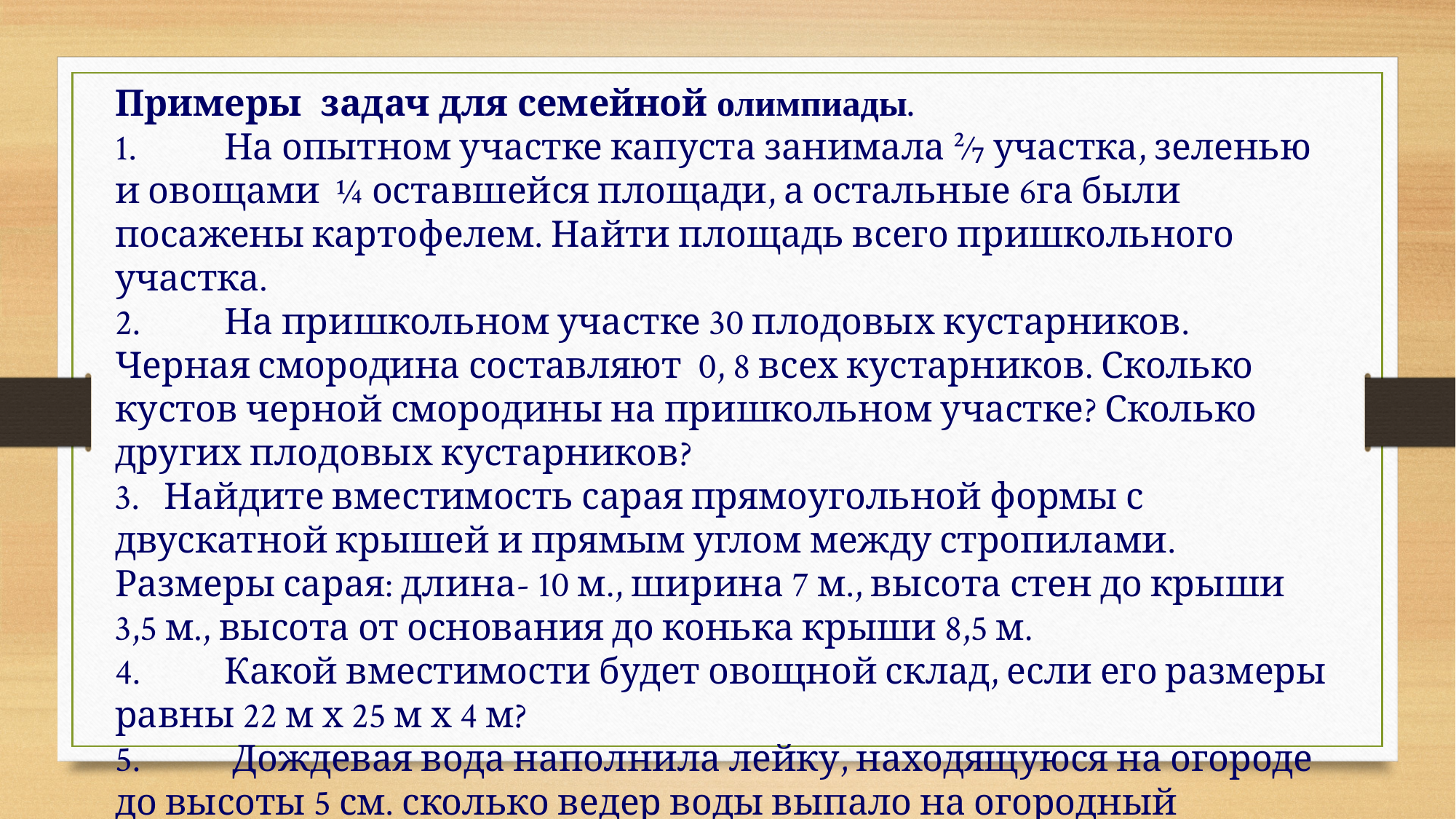

Примеры  задач для семейной олимпиады.
1.	На опытном участке капуста занимала ²⁄₇ участка, зеленью и овощами  ¼ оставшейся площади, а остальные 6га были посажены картофелем. Найти площадь всего пришкольного участка.
2.	На пришкольном участке 30 плодовых кустарников. Черная смородина составляют  0, 8 всех кустарников. Сколько кустов черной смородины на пришкольном участке? Сколько других плодовых кустарников?
3.   Найдите вместимость сарая прямоугольной формы с двускатной крышей и прямым углом между стропилами. Размеры сарая: длина- 10 м., ширина 7 м., высота стен до крыши 3,5 м., высота от основания до конька крыши 8,5 м.
4.	Какой вместимости будет овощной склад, если его размеры равны 22 м х 25 м х 4 м?
5.	 Дождевая вода наполнила лейку, находящуюся на огороде до высоты 5 см. сколько ведер воды выпало на огородный участок, площадь которого 1 га (емкость ведра и лейки 10 литров)?